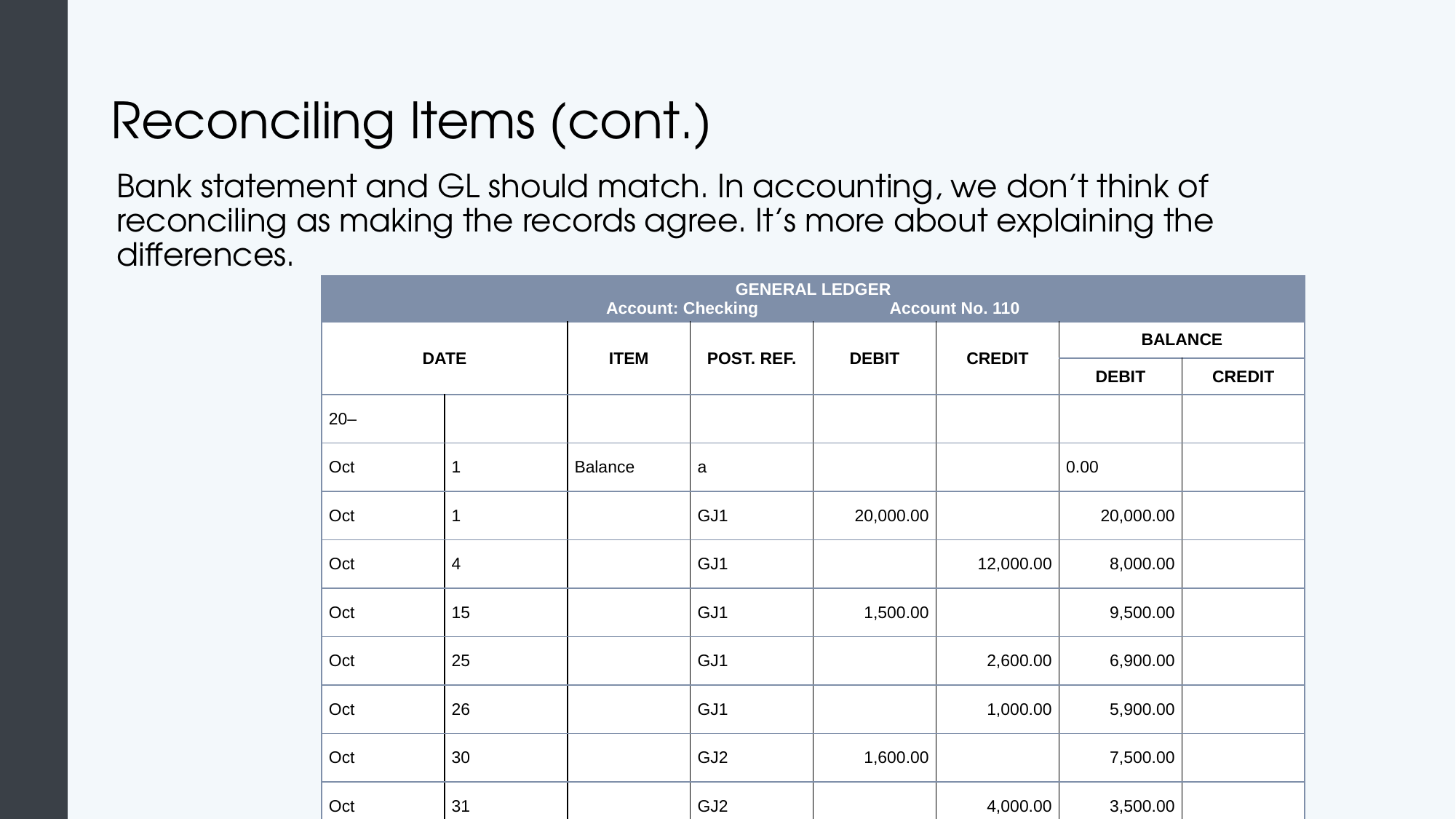

# Reconciling Items (cont.)
Bank statement and GL should match. In accounting, we don’t think of reconciling as making the records agree. It’s more about explaining the differences.
| GENERAL LEDGER Account: Checking Account No. 110 |  |  |  |  |  |  |  |
| --- | --- | --- | --- | --- | --- | --- | --- |
| DATE |  | ITEM | POST. REF. | DEBIT | CREDIT | BALANCE |  |
|  |  |  |  |  |  | DEBIT | CREDIT |
| 20– |  |  |  |  |  |  |  |
| Oct | 1 | Balance | a |  |  | 0.00 |  |
| Oct | 1 |  | GJ1 | 20,000.00 |  | 20,000.00 |  |
| Oct | 4 |  | GJ1 |  | 12,000.00 | 8,000.00 |  |
| Oct | 15 |  | GJ1 | 1,500.00 |  | 9,500.00 |  |
| Oct | 25 |  | GJ1 |  | 2,600.00 | 6,900.00 |  |
| Oct | 26 |  | GJ1 |  | 1,000.00 | 5,900.00 |  |
| Oct | 30 |  | GJ2 | 1,600.00 |  | 7,500.00 |  |
| Oct | 31 |  | GJ2 |  | 4,000.00 | 3,500.00 |  |
|  |  |  |  |  |  |  |  |